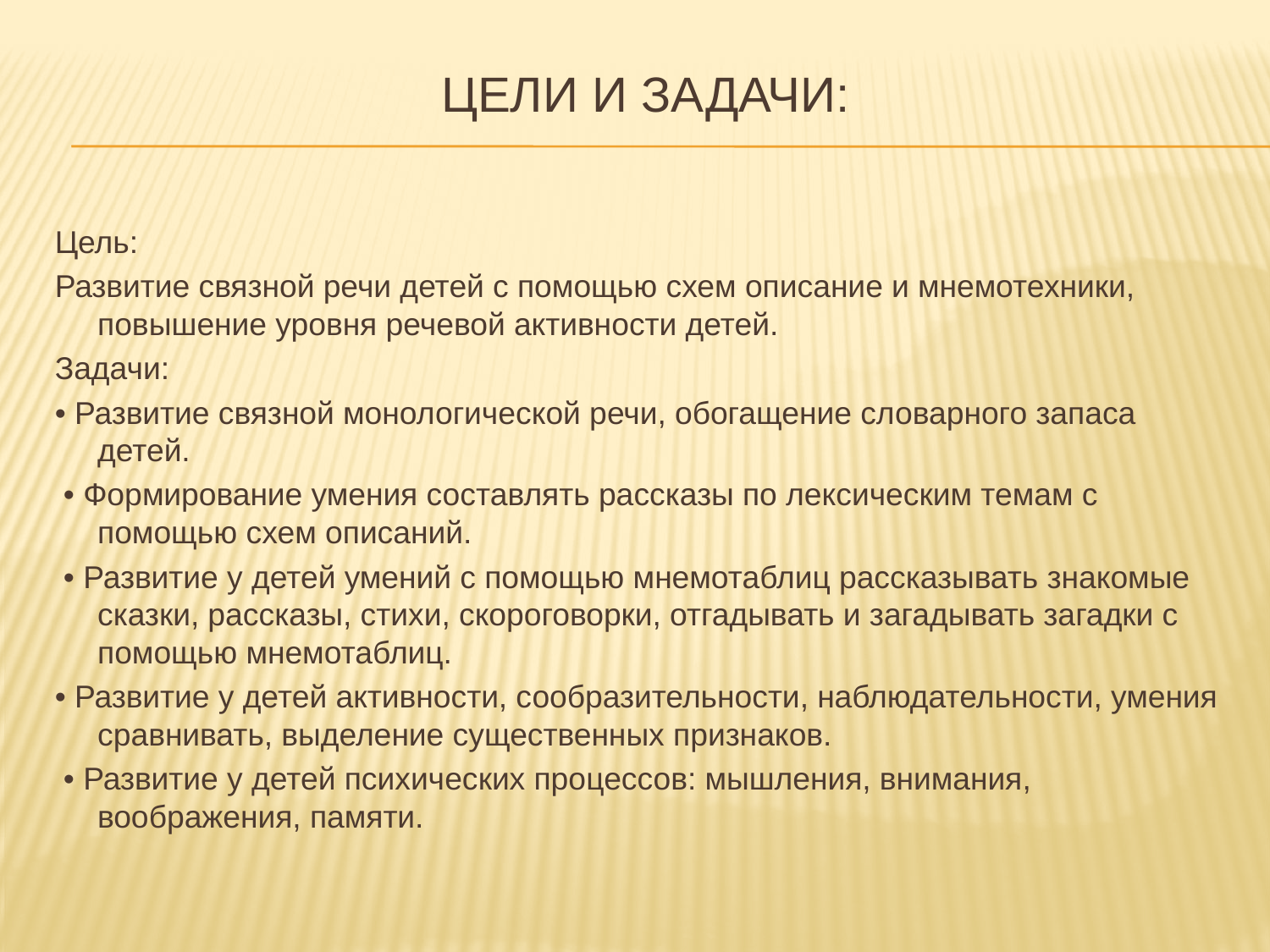

# Цели и задачи:
Цель:
Развитие связной речи детей с помощью схем описание и мнемотехники, повышение уровня речевой активности детей.
Задачи:
• Развитие связной монологической речи, обогащение словарного запаса детей.
 • Формирование умения составлять рассказы по лексическим темам с помощью схем описаний.
 • Развитие у детей умений с помощью мнемотаблиц рассказывать знакомые сказки, рассказы, стихи, скороговорки, отгадывать и загадывать загадки с помощью мнемотаблиц.
• Развитие у детей активности, сообразительности, наблюдательности, умения сравнивать, выделение существенных признаков.
 • Развитие у детей психических процессов: мышления, внимания, воображения, памяти.